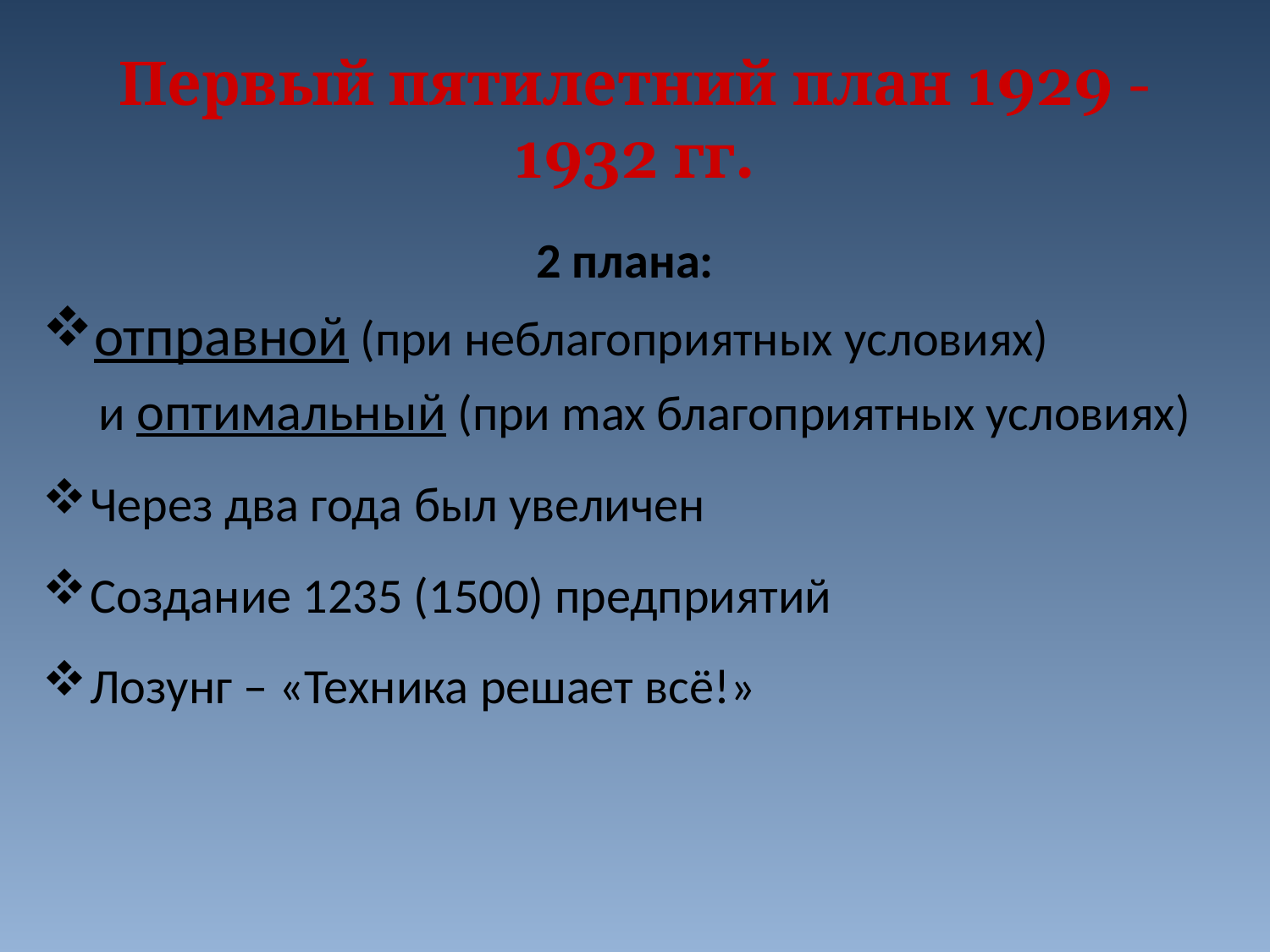

# Первый пятилетний план 1929 -1932 гг.
2 плана:
отправной (при неблагоприятных условиях)
     и оптимальный (при max благоприятных условиях)
Через два года был увеличен
Создание 1235 (1500) предприятий
Лозунг – «Техника решает всё!»